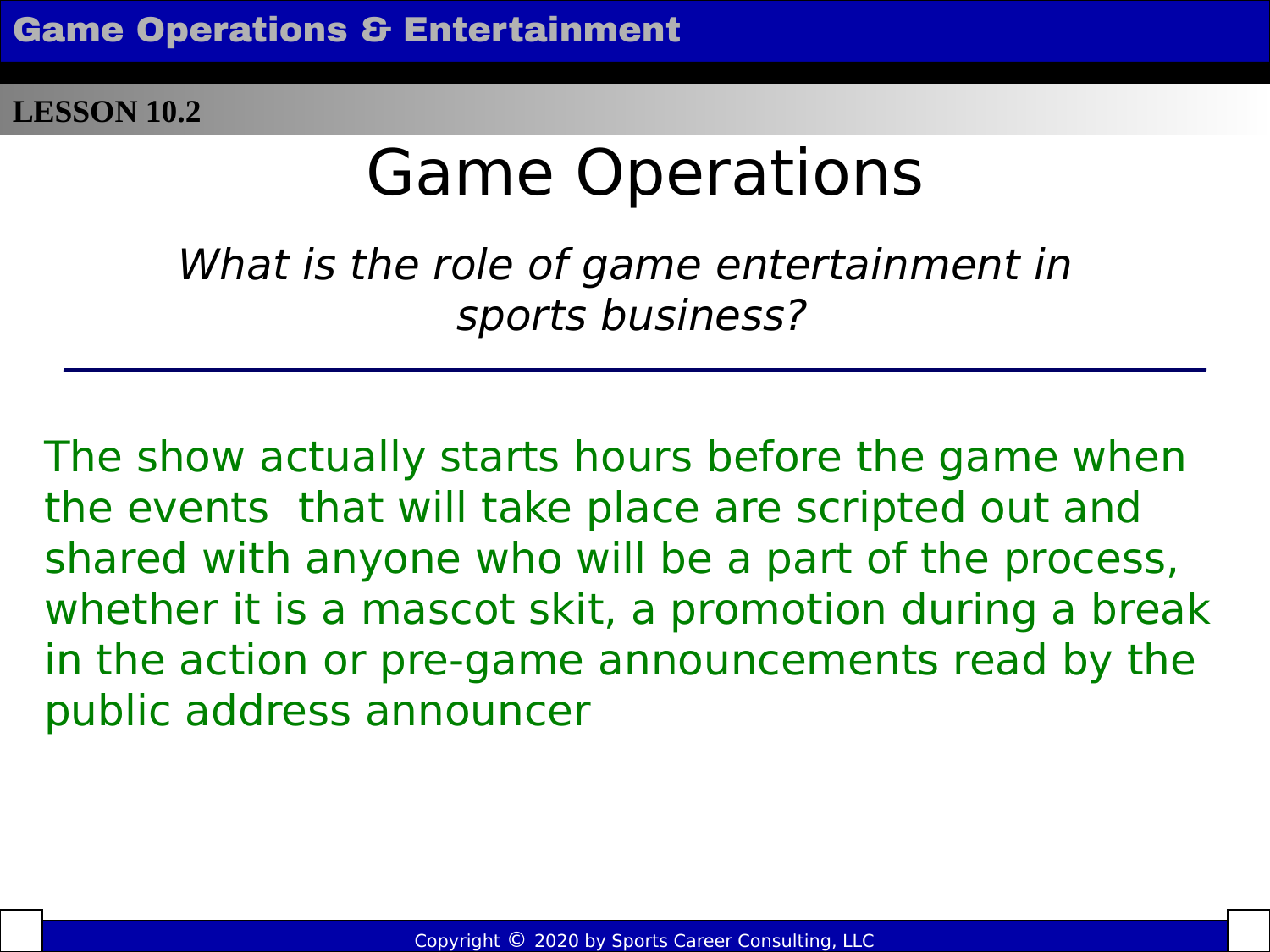

Game Operations & Entertainment
LESSON 10.2
Game Operations
What is the role of game entertainment in
sports business?

The show actually starts hours before the game when the events 	that will take place are scripted out and shared with anyone who will be a part of the process, whether it is a mascot skit, a promotion during a break in the action or pre-game announcements read by the public address announcer
Copyright © 2020 by Sports Career Consulting, LLC